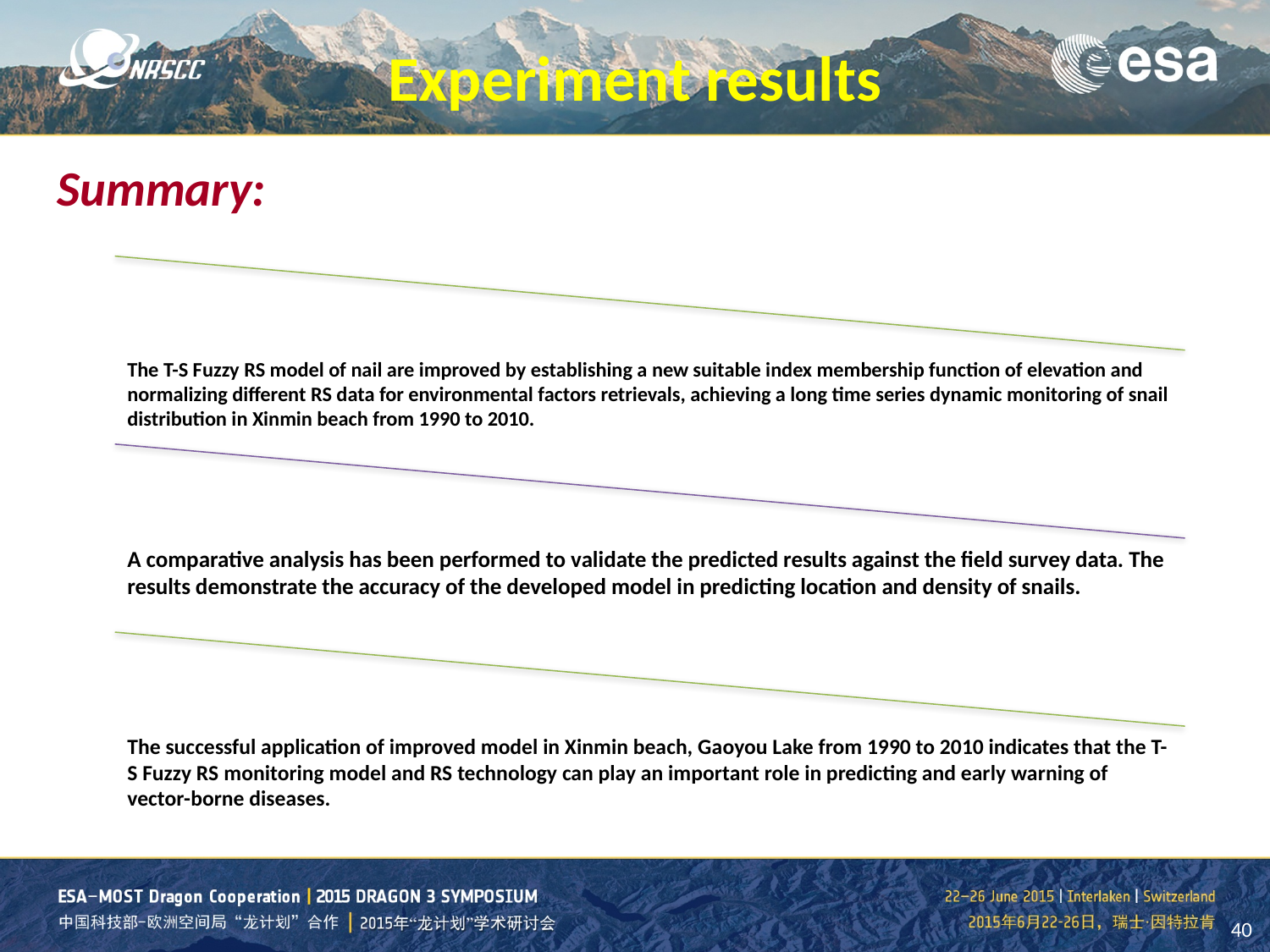

Experiment results
Summary:
The T-S Fuzzy RS model of nail are improved by establishing a new suitable index membership function of elevation and normalizing different RS data for environmental factors retrievals, achieving a long time series dynamic monitoring of snail distribution in Xinmin beach from 1990 to 2010.
A comparative analysis has been performed to validate the predicted results against the field survey data. The results demonstrate the accuracy of the developed model in predicting location and density of snails.
The successful application of improved model in Xinmin beach, Gaoyou Lake from 1990 to 2010 indicates that the T-S Fuzzy RS monitoring model and RS technology can play an important role in predicting and early warning of vector-borne diseases.